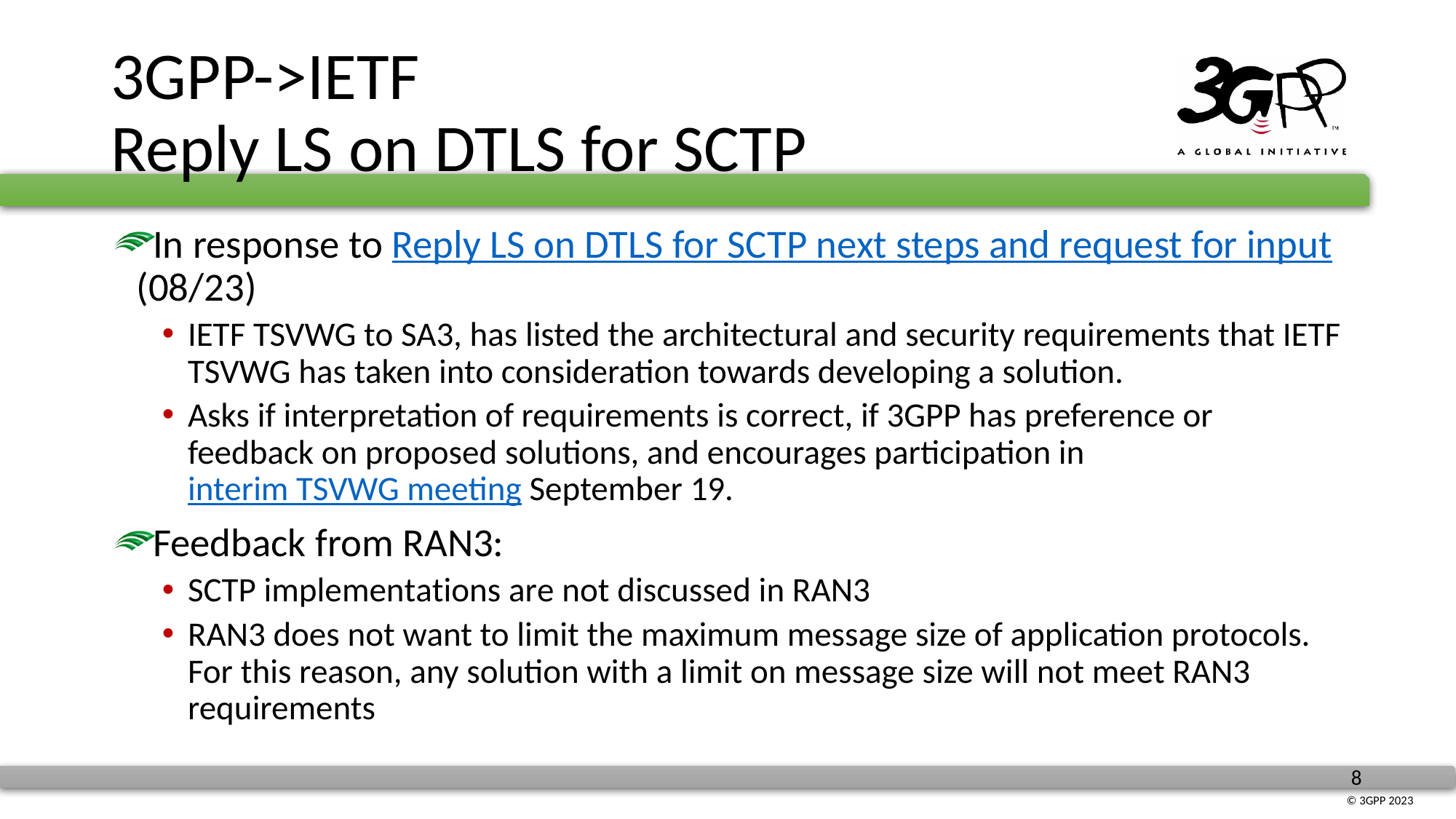

# 3GPP->IETF Reply LS on DTLS for SCTP
In response to Reply LS on DTLS for SCTP next steps and request for input (08/23)
IETF TSVWG to SA3, has listed the architectural and security requirements that IETF TSVWG has taken into consideration towards developing a solution.
Asks if interpretation of requirements is correct, if 3GPP has preference or feedback on proposed solutions, and encourages participation in interim TSVWG meeting September 19.
Feedback from RAN3:
SCTP implementations are not discussed in RAN3
RAN3 does not want to limit the maximum message size of application protocols. For this reason, any solution with a limit on message size will not meet RAN3 requirements